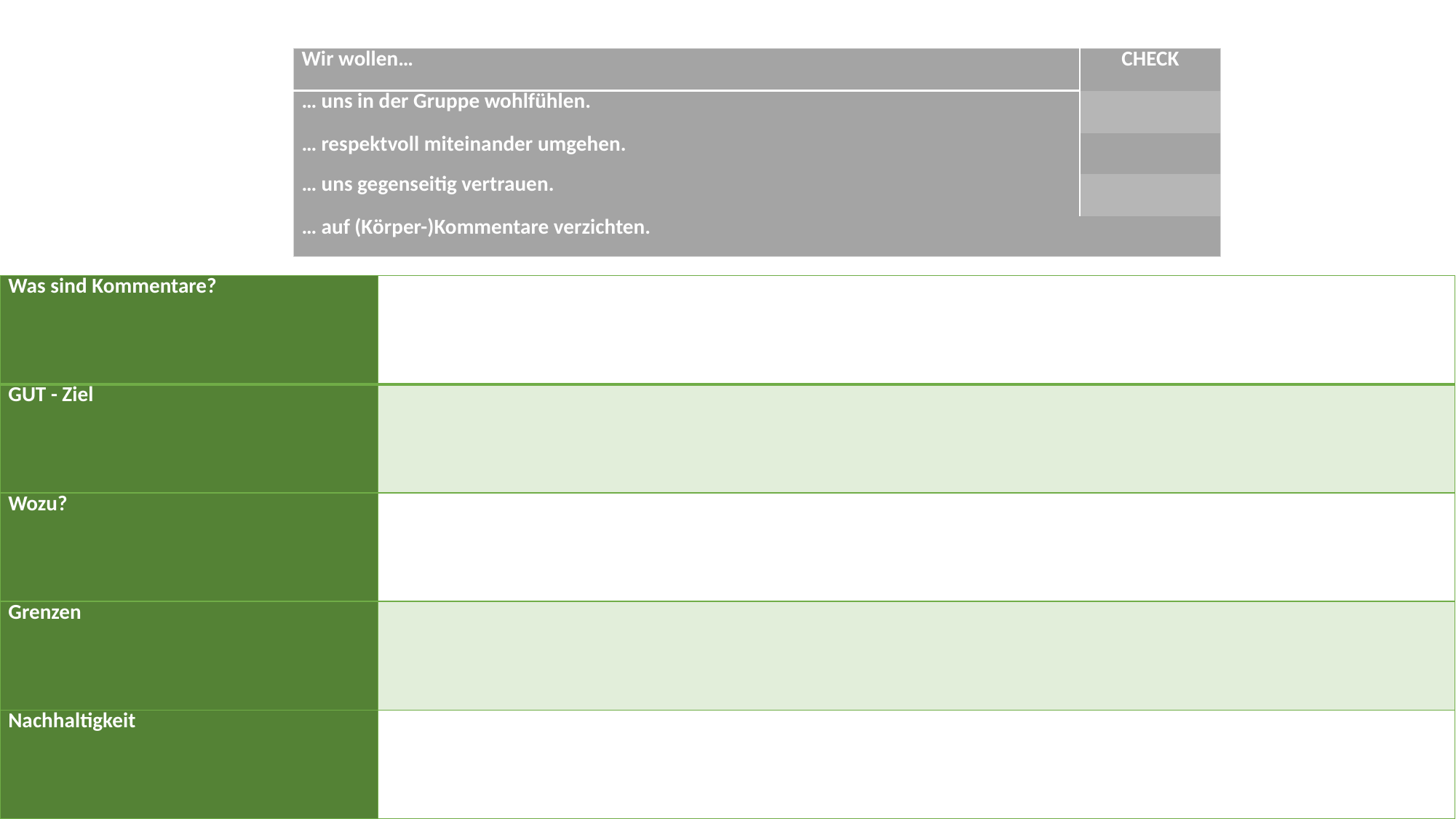

| Wir wollen… | CHECK |
| --- | --- |
| … uns in der Gruppe wohlfühlen. |  |
| … respektvoll miteinander umgehen. |  |
| … uns gegenseitig vertrauen. |  |
| … auf (Körper-)Kommentare verzichten. |  |
| Was sind Kommentare? |  |
| --- | --- |
| GUT - Ziel |  |
| Wozu? |  |
| Grenzen |  |
| Nachhaltigkeit |  |